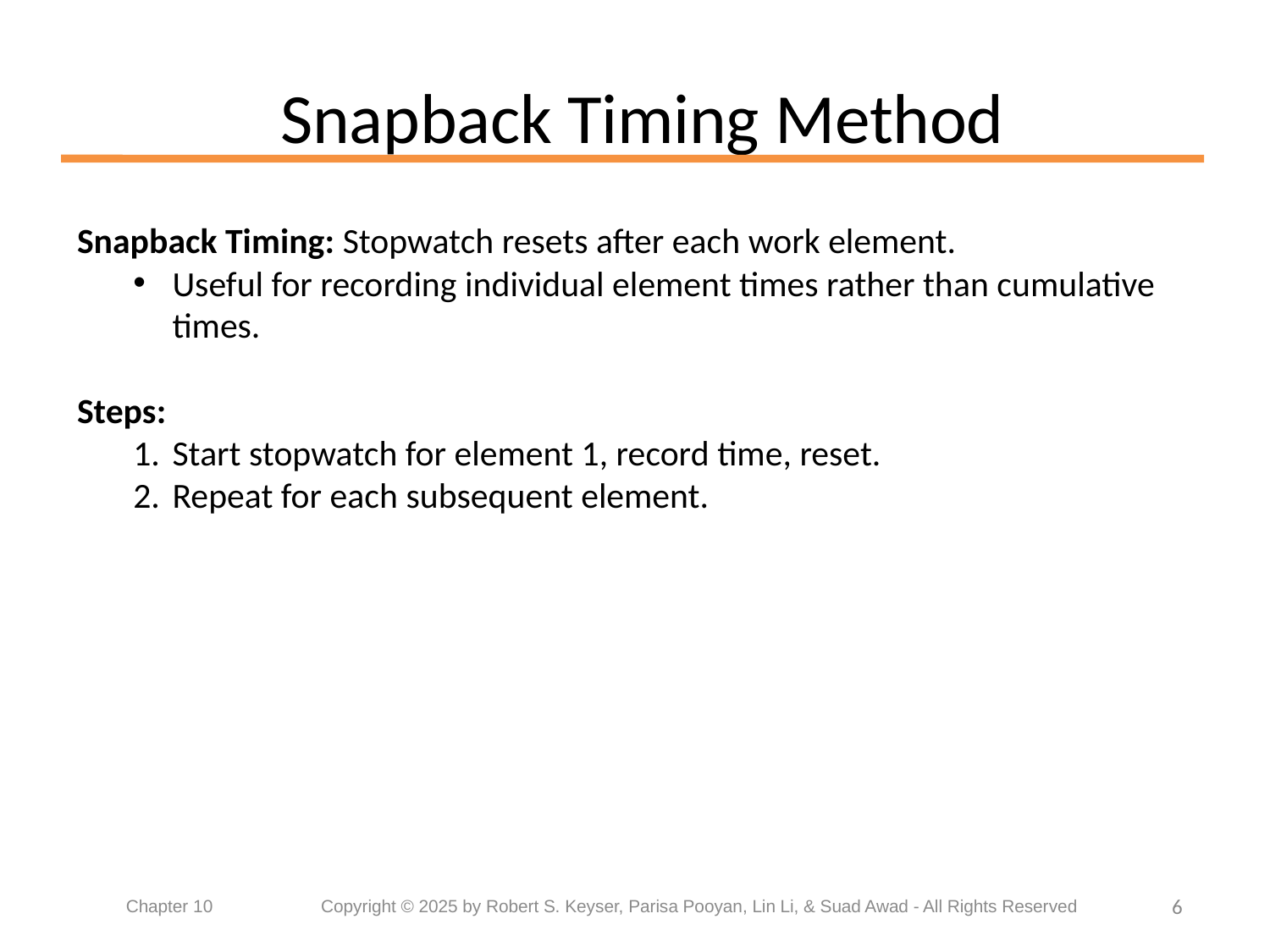

# Snapback Timing Method

Snapback Timing: Stopwatch resets after each work element.
Useful for recording individual element times rather than cumulative times.

Steps:
Start stopwatch for element 1, record time, reset.
Repeat for each subsequent element.
6
Chapter 10	              Copyright © 2025 by Robert S. Keyser, Parisa Pooyan, Lin Li, & Suad Awad - All Rights Reserved